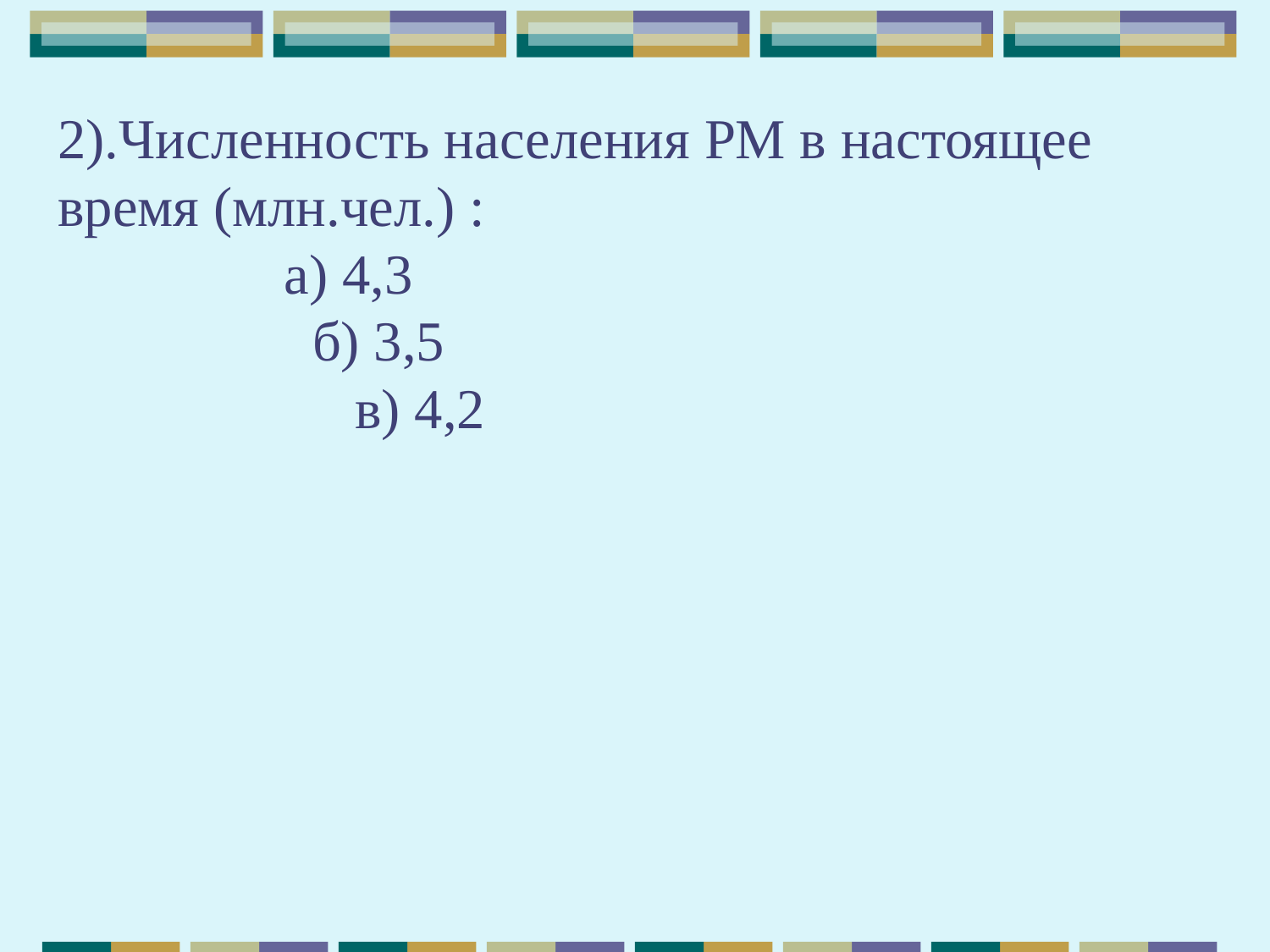

# 2).Численность населения РМ в настоящее время (млн.чел.) : а) 4,3 б) 3,5 в) 4,2